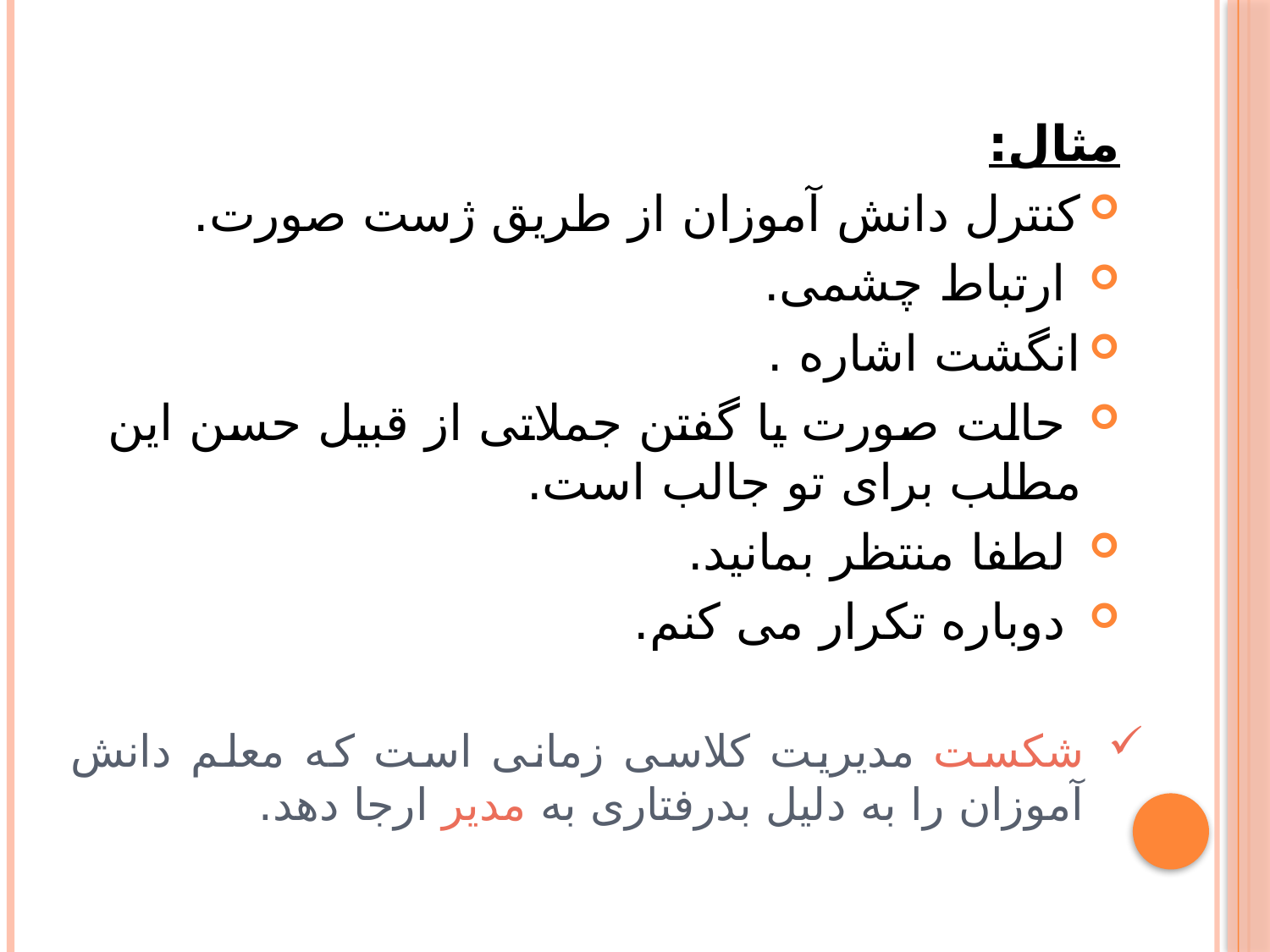

مثال:
کنترل دانش آموزان از طریق ژست صورت.
 ارتباط چشمی.
انگشت اشاره .
 حالت صورت یا گفتن جملاتی از قبیل حسن این مطلب برای تو جالب است.
 لطفا منتظر بمانید.
 دوباره تکرار می کنم.
# شکست مدیریت کلاسی زمانی است که معلم دانش آموزان را به دلیل بدرفتاری به مدیر ارجا دهد.